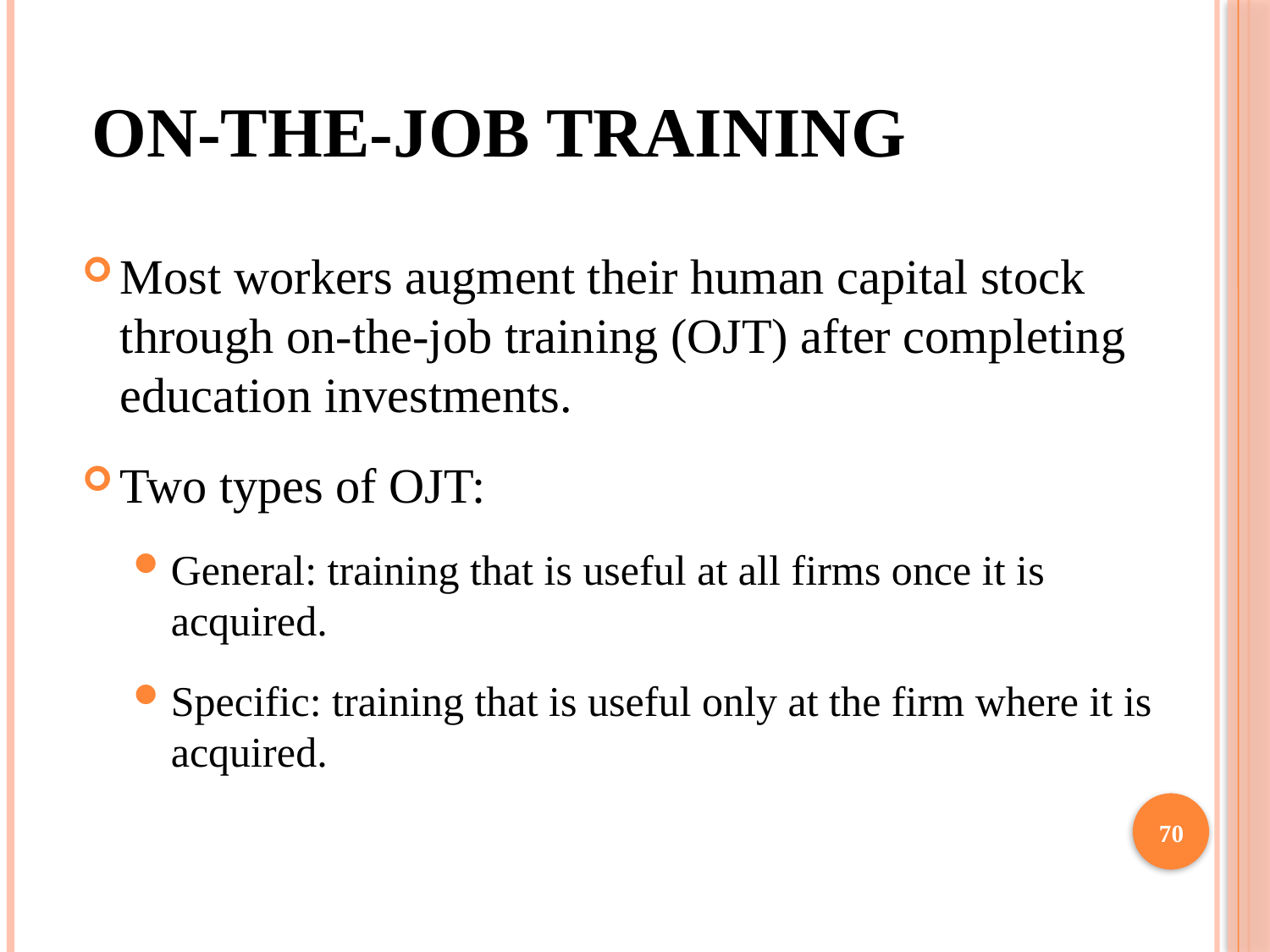

# On-The-Job Training
Most workers augment their human capital stock through on-the-job training (OJT) after completing education investments.
Two types of OJT:
General: training that is useful at all firms once it is acquired.
Specific: training that is useful only at the firm where it is acquired.
70